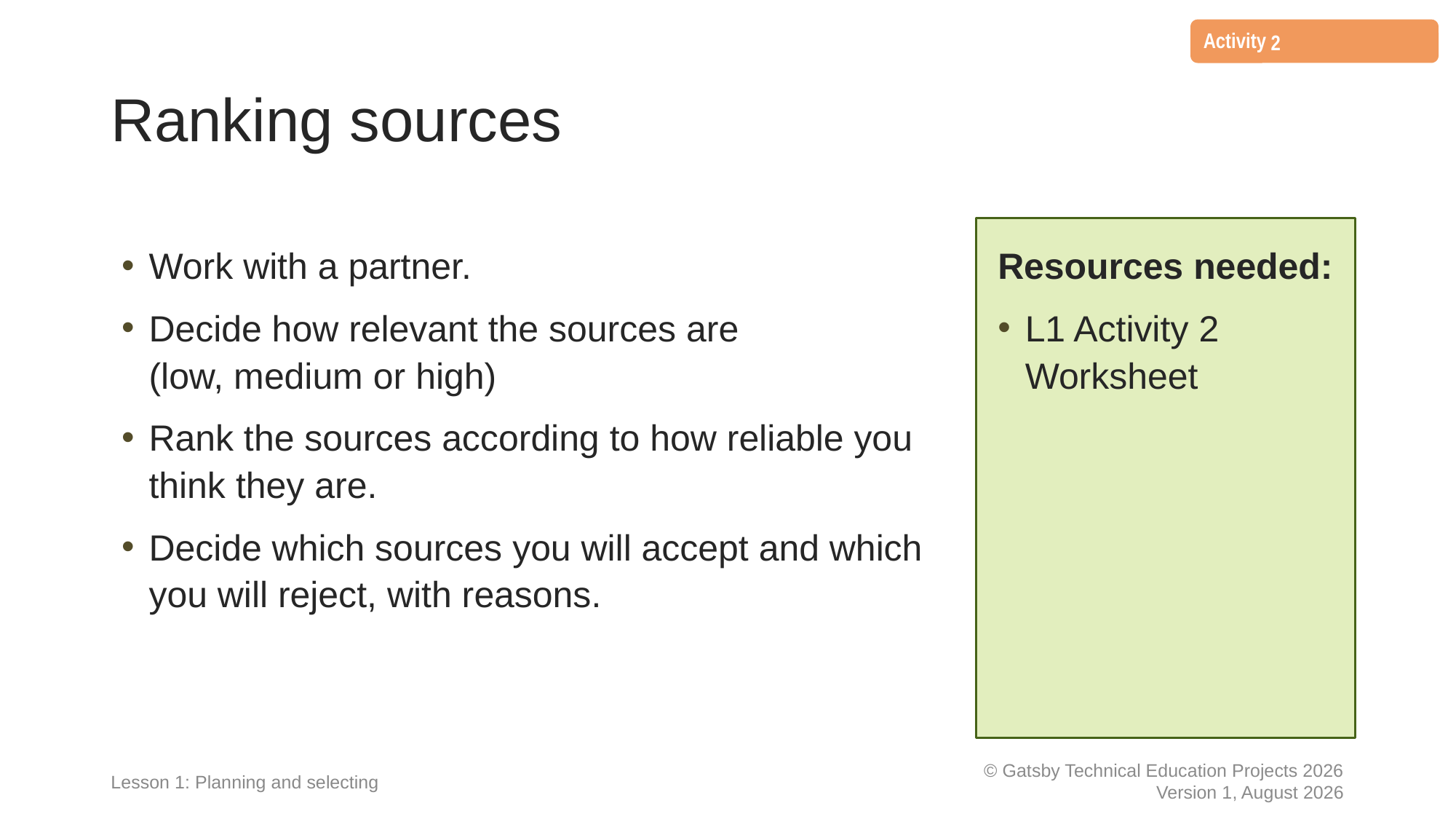

2
# Ranking sources
Work with a partner.
Decide how relevant the sources are
(low, medium or high)
Rank the sources according to how reliable you think they are.
Decide which sources you will accept and which you will reject, with reasons.
Resources needed:
L1 Activity 2 Worksheet
Lesson 1: Planning and selecting